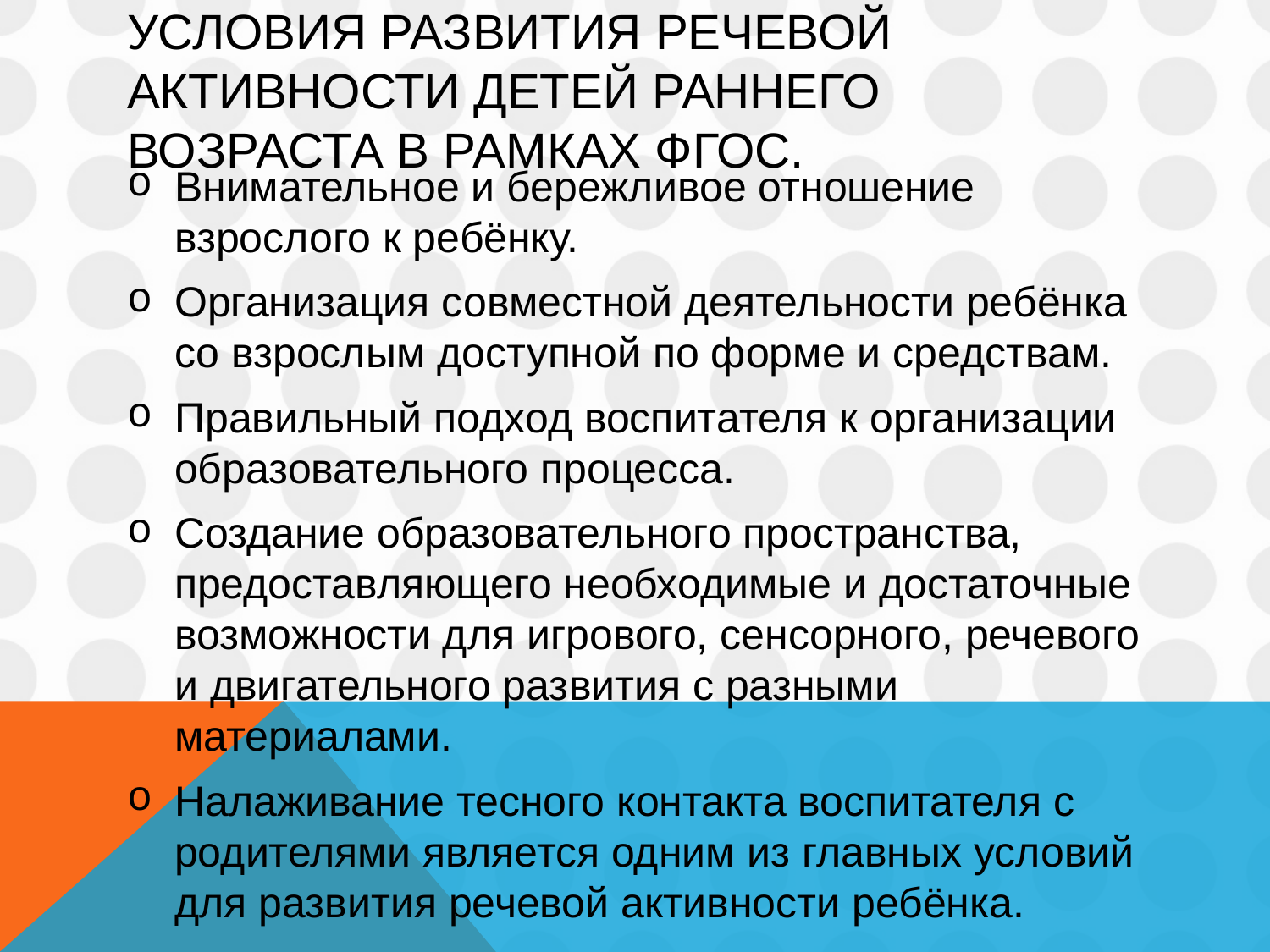

# Условия развития речевой активности детей раннего возраста в рамках ФГОС.
Внимательное и бережливое отношение взрослого к ребёнку.
Организация совместной деятельности ребёнка со взрослым доступной по форме и средствам.
Правильный подход воспитателя к организации образовательного процесса.
Создание образовательного пространства, предоставляющего необходимые и достаточные возможности для игрового, сенсорного, речевого и двигательного развития с разными материалами.
Налаживание тесного контакта воспитателя с родителями является одним из главных условий для развития речевой активности ребёнка.